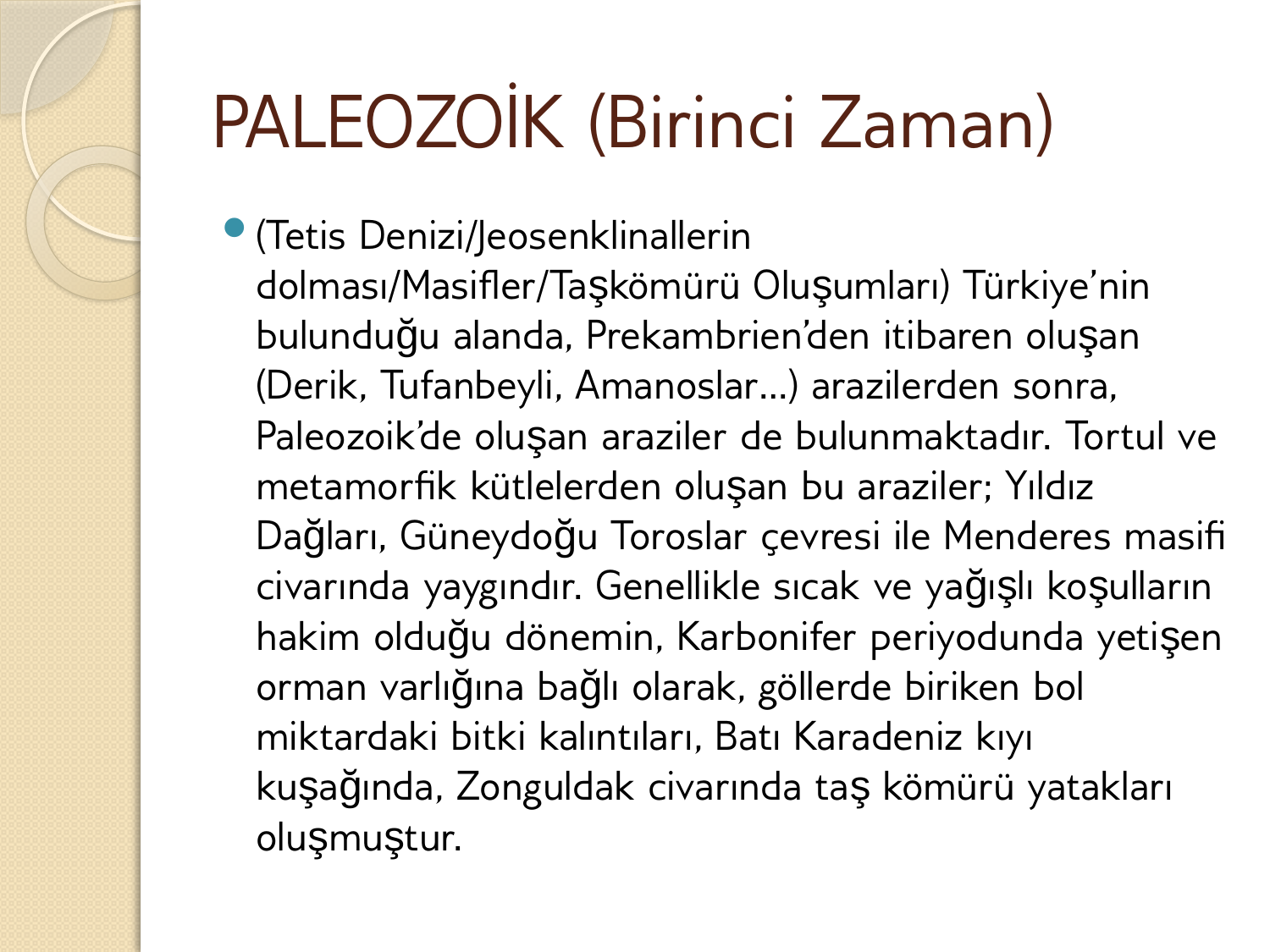

# PALEOZOİK (Birinci Zaman)
(Tetis Denizi/Jeosenklinallerin dolması/Masifler/Taşkömürü Oluşumları) Türkiye’nin bulunduğu alanda, Prekambrien’den itibaren oluşan (Derik, Tufanbeyli, Amanoslar…) arazilerden sonra, Paleozoik’de oluşan araziler de bulunmaktadır. Tortul ve metamorfik kütlelerden oluşan bu araziler; Yıldız Dağları, Güneydoğu Toroslar çevresi ile Menderes masifi civarında yaygındır. Genellikle sıcak ve yağışlı koşulların hakim olduğu dönemin, Karbonifer periyodunda yetişen orman varlığına bağlı olarak, göllerde biriken bol miktardaki bitki kalıntıları, Batı Karadeniz kıyı kuşağında, Zonguldak civarında taş kömürü yatakları oluşmuştur.